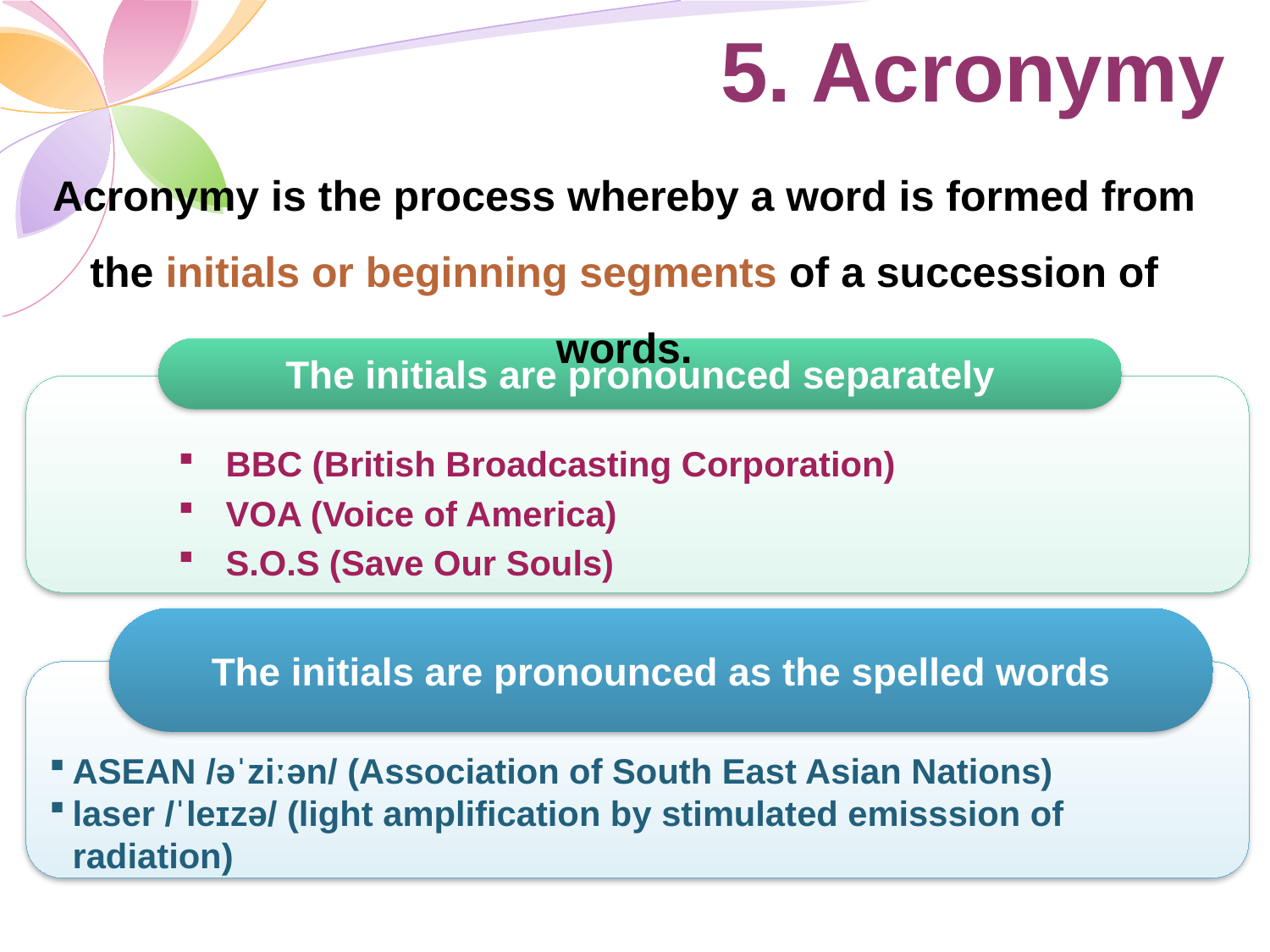

# 5. Acronymy
Acronymy is the process whereby a word is formed from the initials or beginning segments of a succession of words.
The initials are pronounced separately

BBC (British Broadcasting Corporation)
VOA (Voice of America)
S.O.S (Save Our Souls)
The initials are pronounced as the spelled words

ASEAN /əˈziːən/ (Association of South East Asian Nations)
laser /ˈleɪzə/ (light amplification by stimulated emisssion of radiation)
Designed by Guild Design Inc.